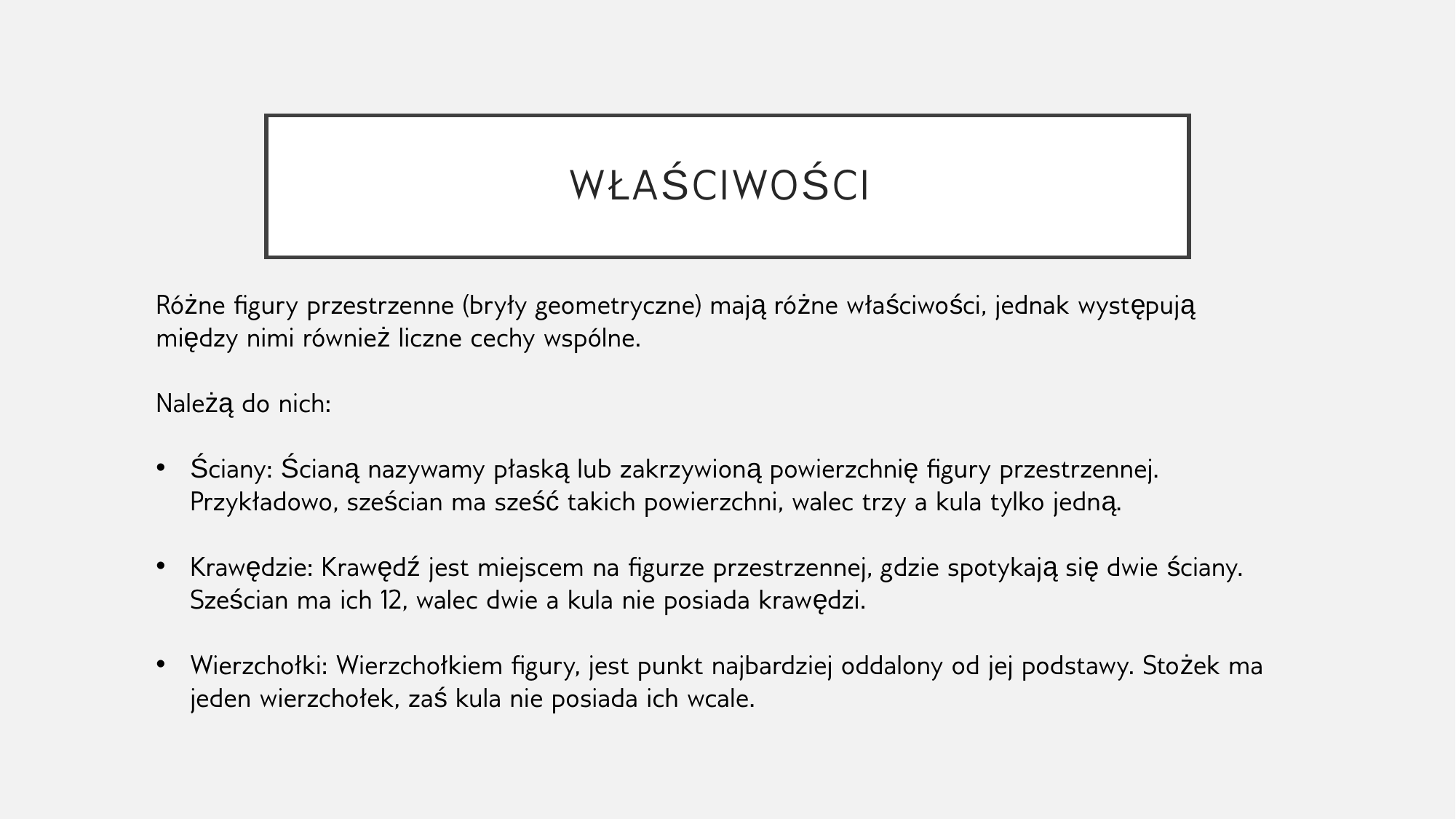

# Właściwości
Różne figury przestrzenne (bryły geometryczne) mają różne właściwości, jednak występują między nimi również liczne cechy wspólne.

Należą do nich:

Ściany: Ścianą nazywamy płaską lub zakrzywioną powierzchnię figury przestrzennej. Przykładowo, sześcian ma sześć takich powierzchni, walec trzy a kula tylko jedną.

Krawędzie: Krawędź jest miejscem na figurze przestrzennej, gdzie spotykają się dwie ściany. Sześcian ma ich 12, walec dwie a kula nie posiada krawędzi.

Wierzchołki: Wierzchołkiem figury, jest punkt najbardziej oddalony od jej podstawy. Stożek ma jeden wierzchołek, zaś kula nie posiada ich wcale.